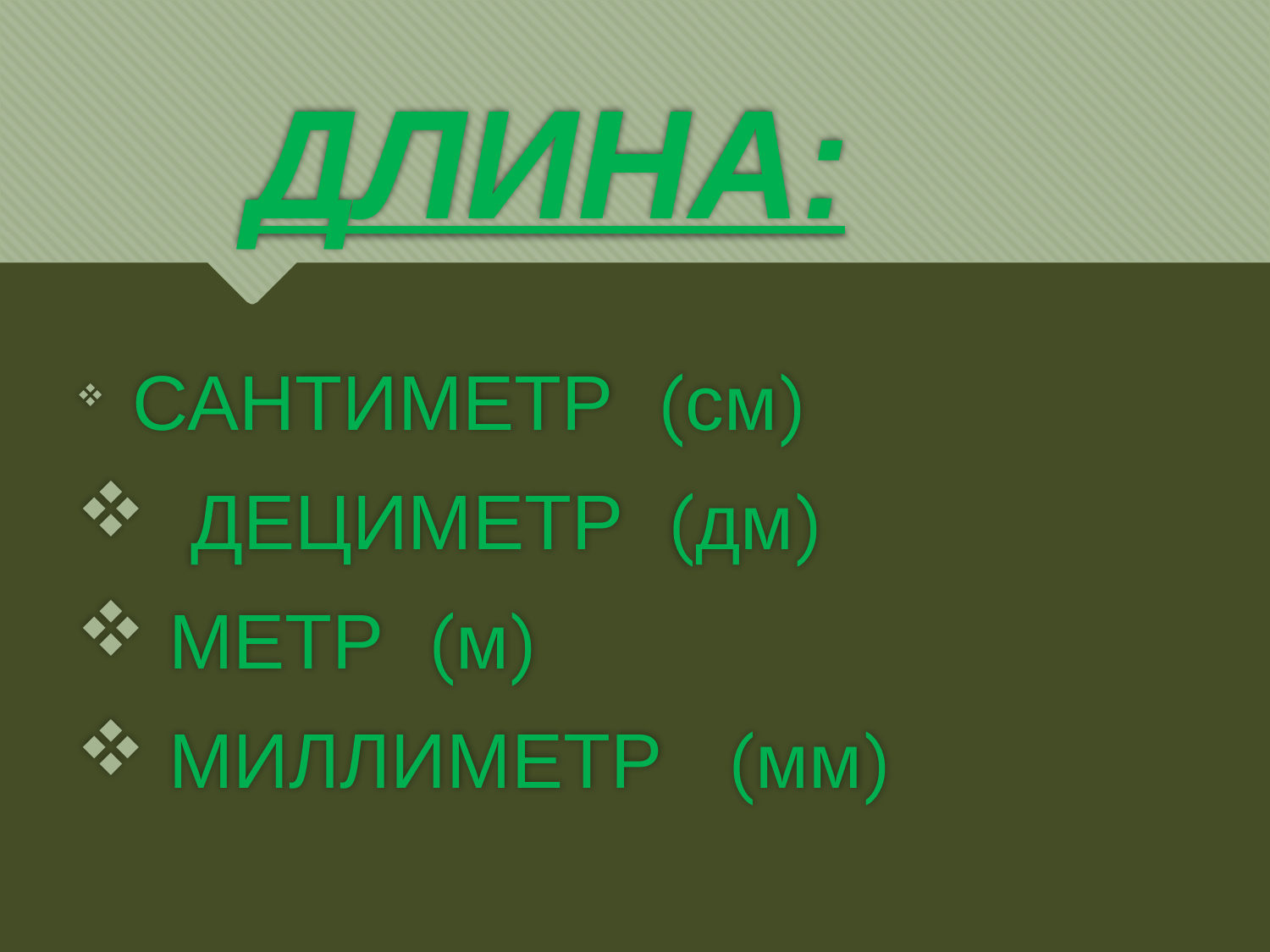

# ДЛИНА:
 САНТИМЕТР  (см)
  ДЕЦИМЕТР  (дм)
 МЕТР  (м)
 МИЛЛИМЕТР   (мм)